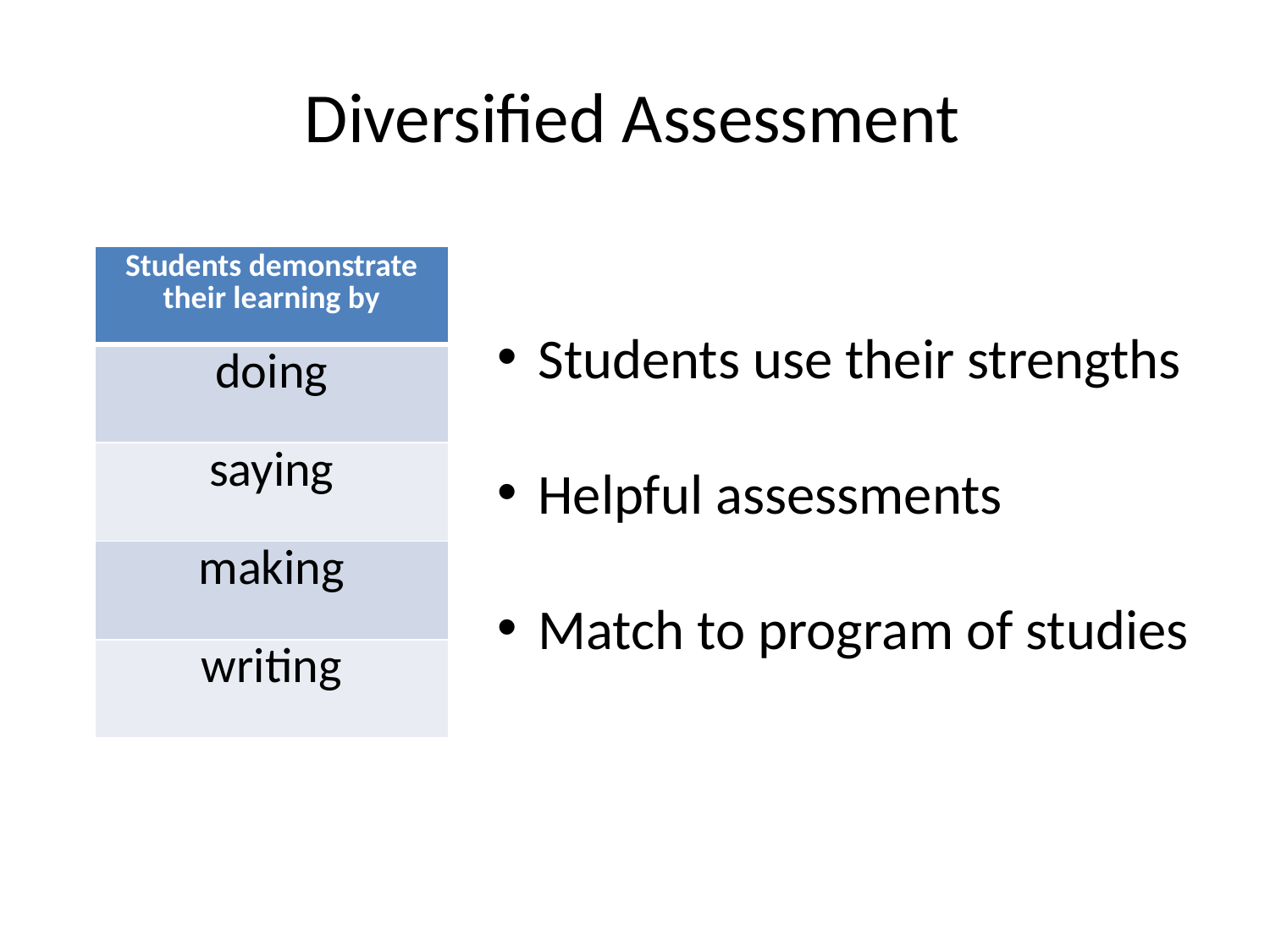

Diversified Assessment
| Students demonstrate their learning by |
| --- |
| doing |
| saying |
| making |
| writing |
Students use their strengths

Helpful assessments

Match to program of studies